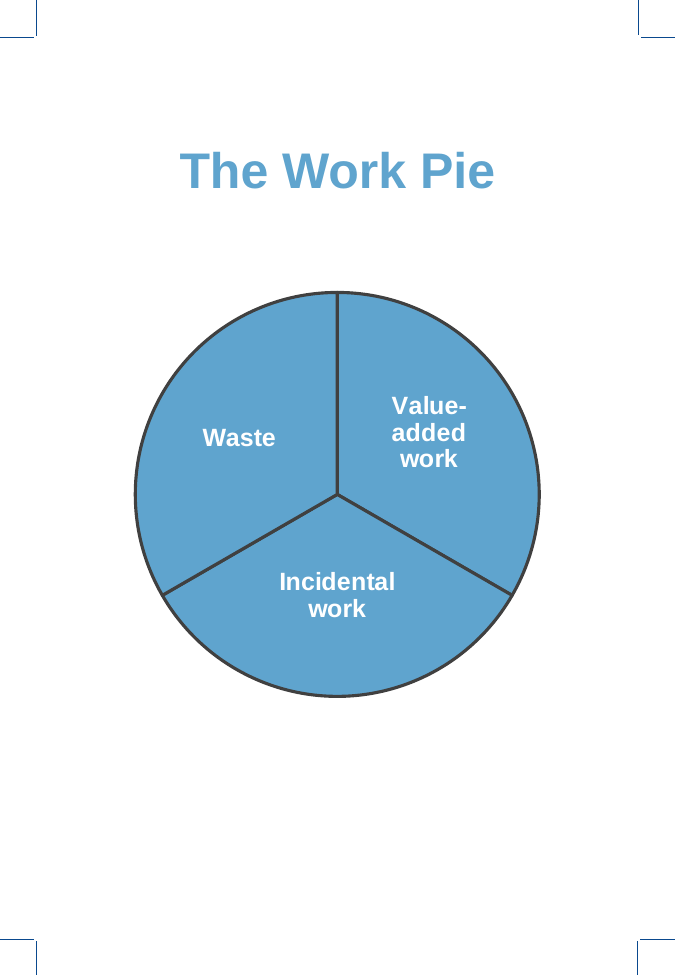

# The Work Pie

### Chart

| Category | Sales |
|---|---|
| 1st Qtr | 0.333333 |
| 2nd Qtr | 0.333333 |
| 3rd Qtr | 0.333333 |